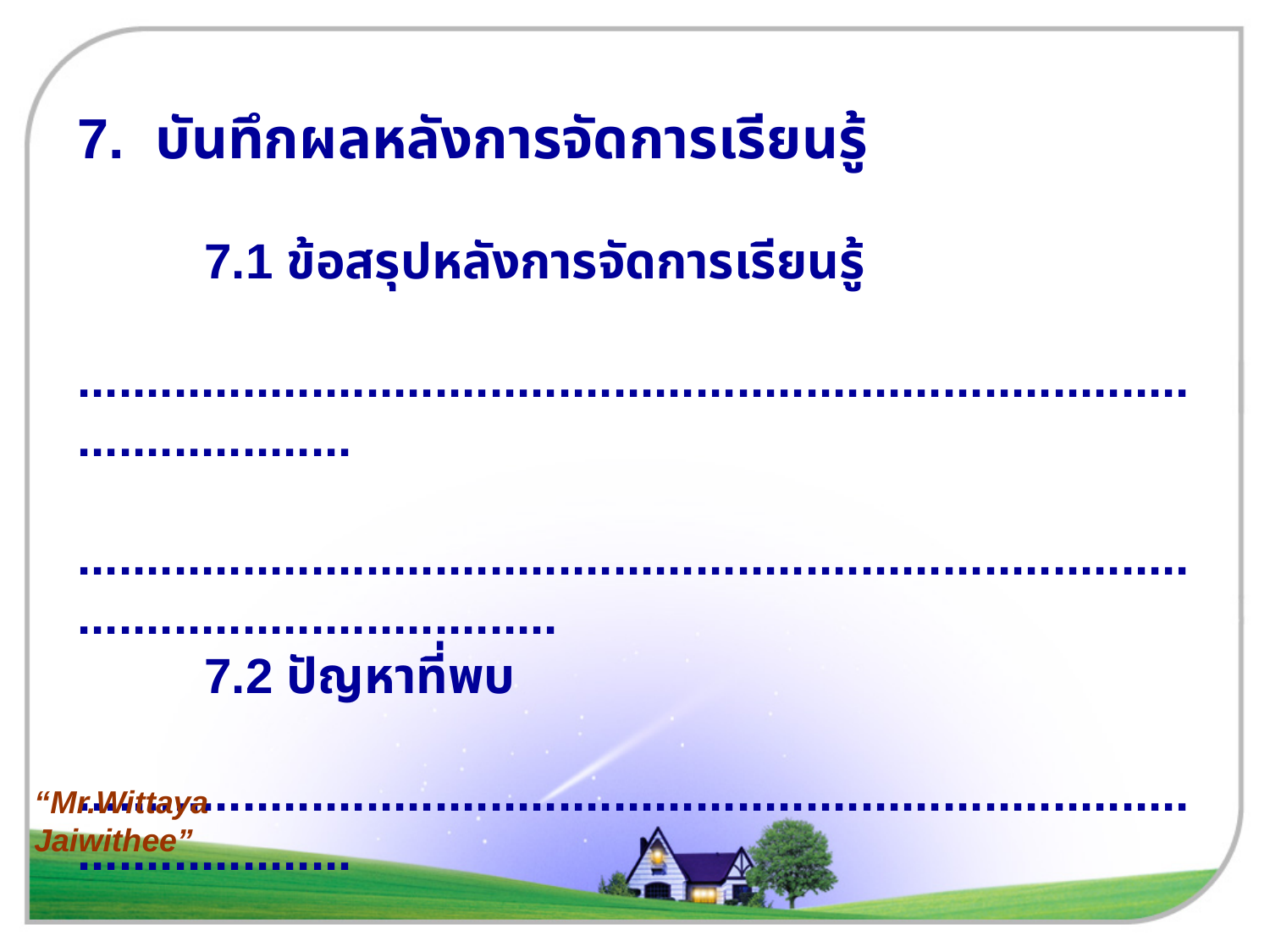

7.  บันทึกผลหลังการจัดการเรียนรู้

	7.1 ข้อสรุปหลังการจัดการเรียนรู้
		.....................................................................................................
	....................................................................................................................
	7.2 ปัญหาที่พบ
		.....................................................................................................
	....................................................................................................................
     	7.3 แนวทางแก้ปัญหา
		....................................................................................................
	...................................................................................................................
“Mr.Wittaya  Jaiwithee”